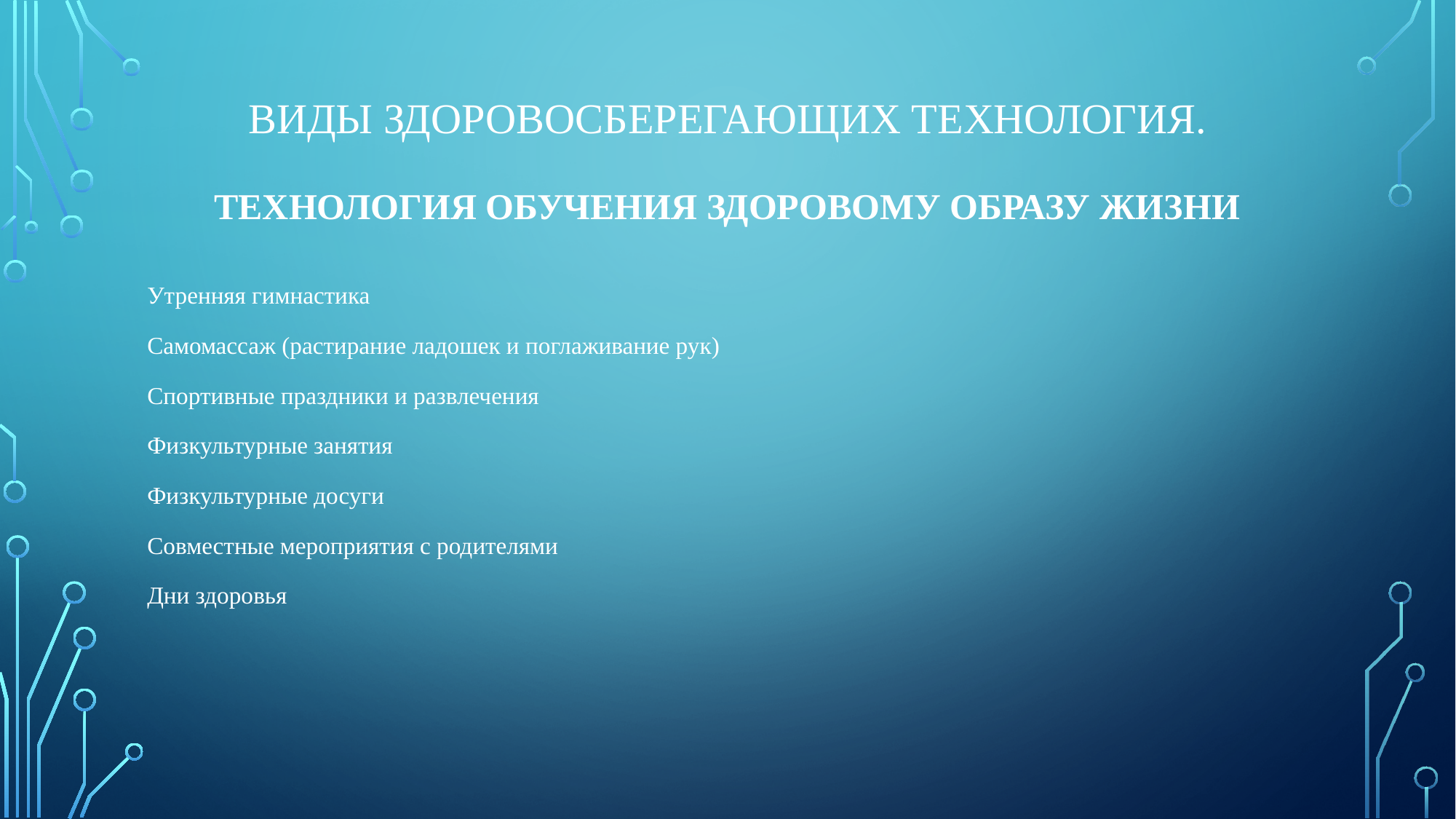

# Виды здоровосберегающих технология. технология обучения здоровому образу жизни
Утренняя гимнастика
Самомассаж (растирание ладошек и поглаживание рук)
Спортивные праздники и развлечения
Физкультурные занятия
Физкультурные досуги
Совместные мероприятия с родителями
Дни здоровья